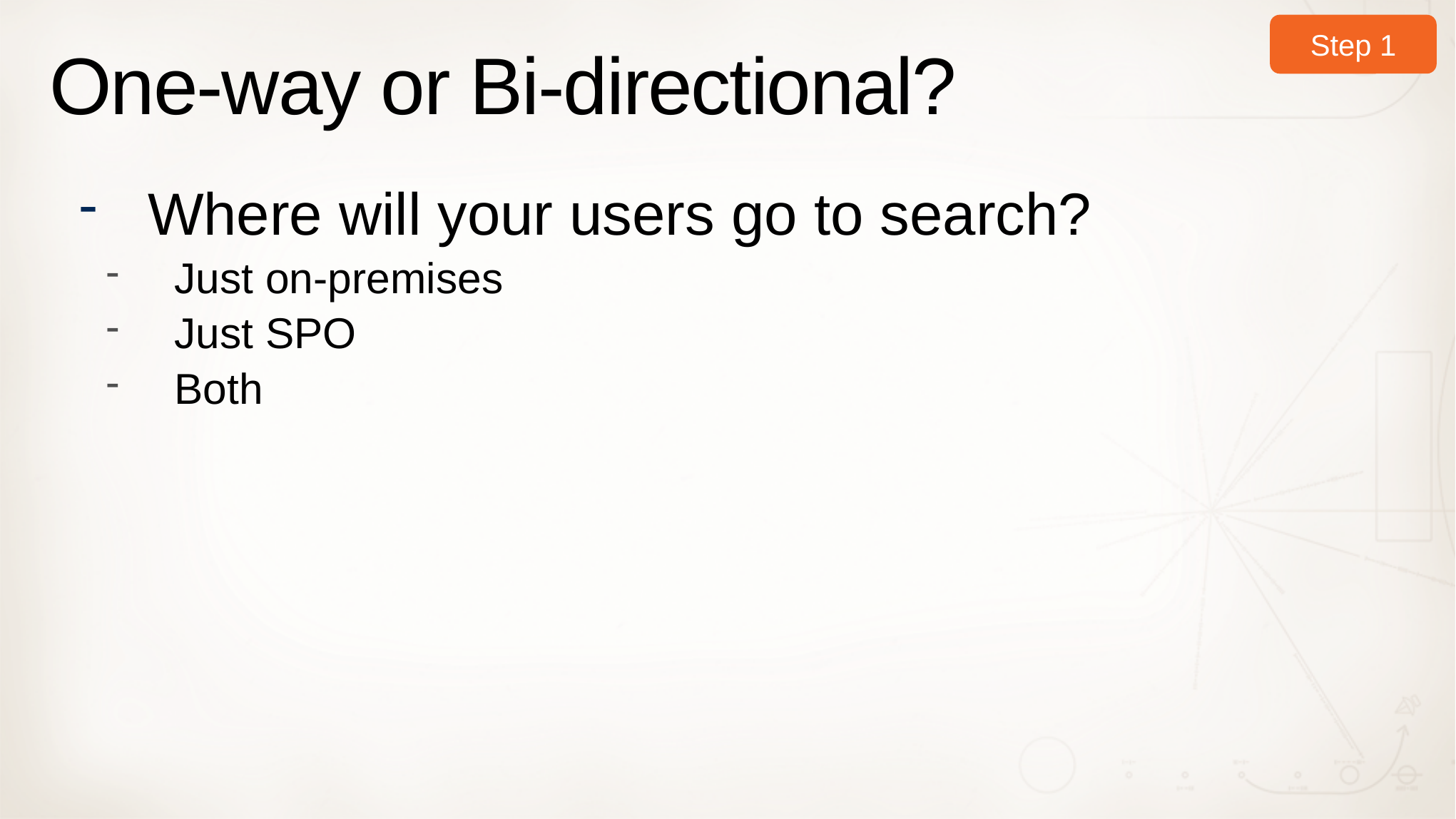

Step 1
# One-way or Bi-directional?
Where will your users go to search?
Just on-premises
Just SPO
Both